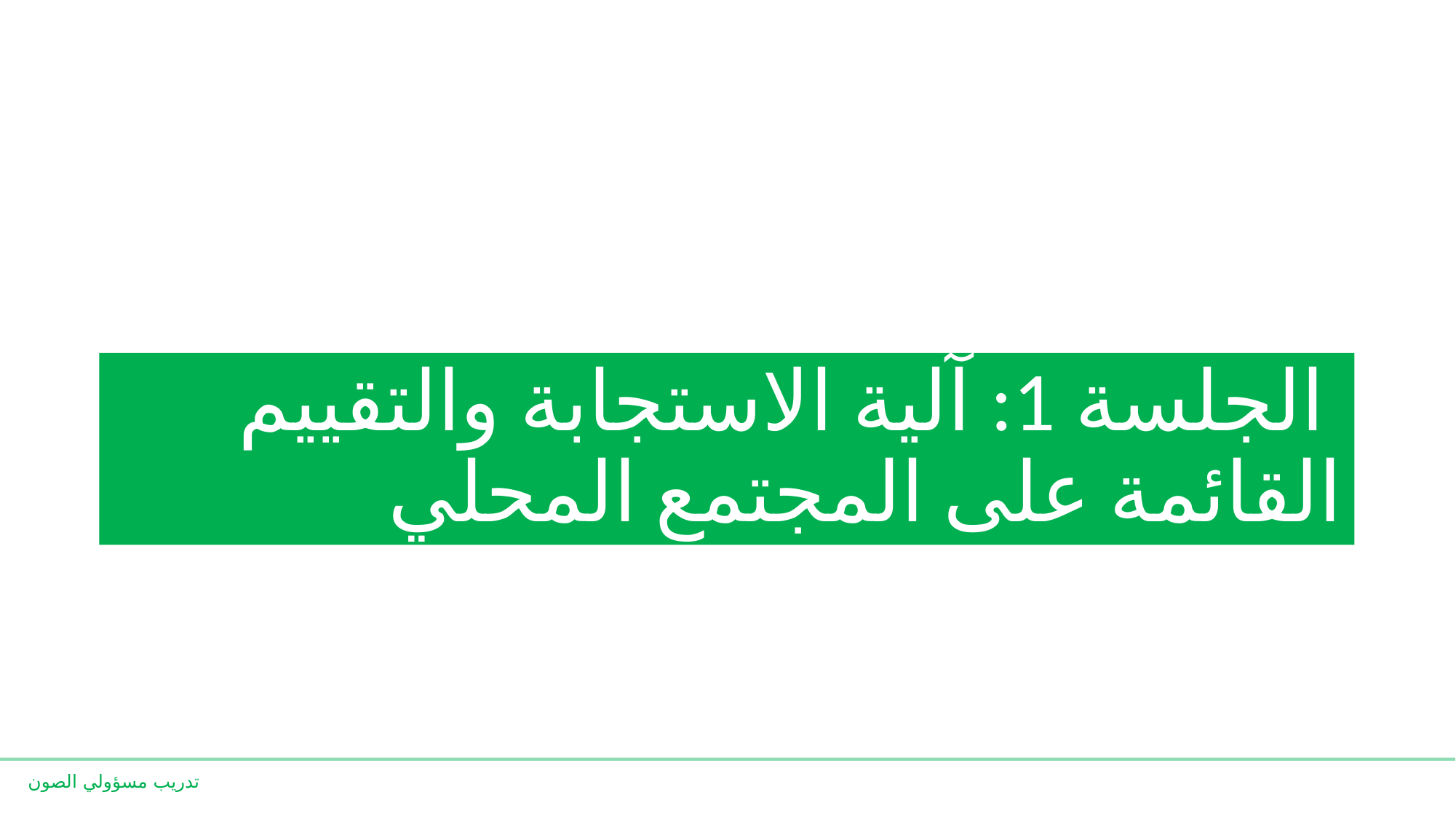

# الجلسة 1: آلية الاستجابة والتقييم القائمة على المجتمع المحلي

تدريب مسؤولي الصون